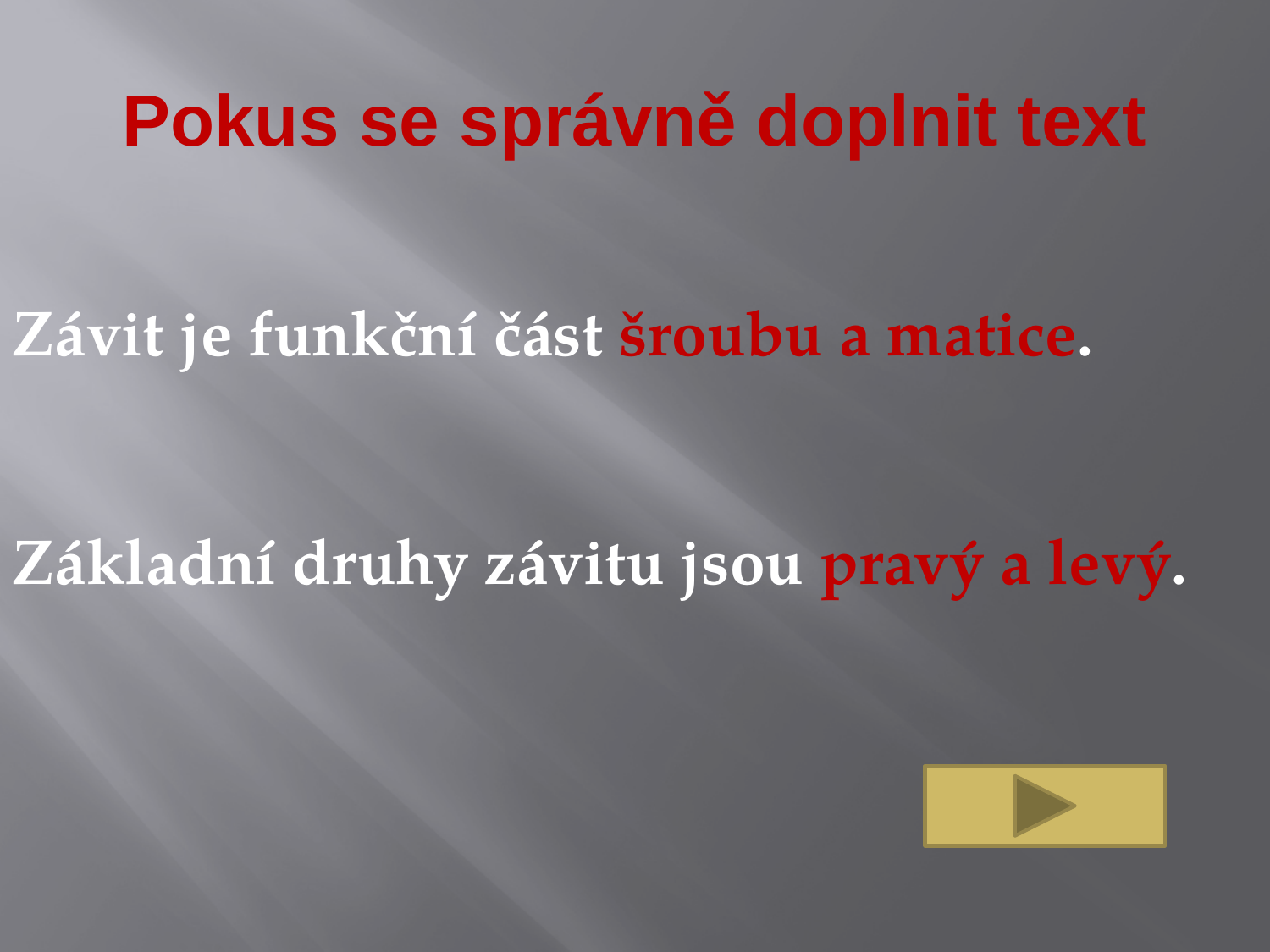

# Pokus se správně doplnit text
Závit je funkční část šroubu a matice.

Základní druhy závitu jsou pravý a levý.